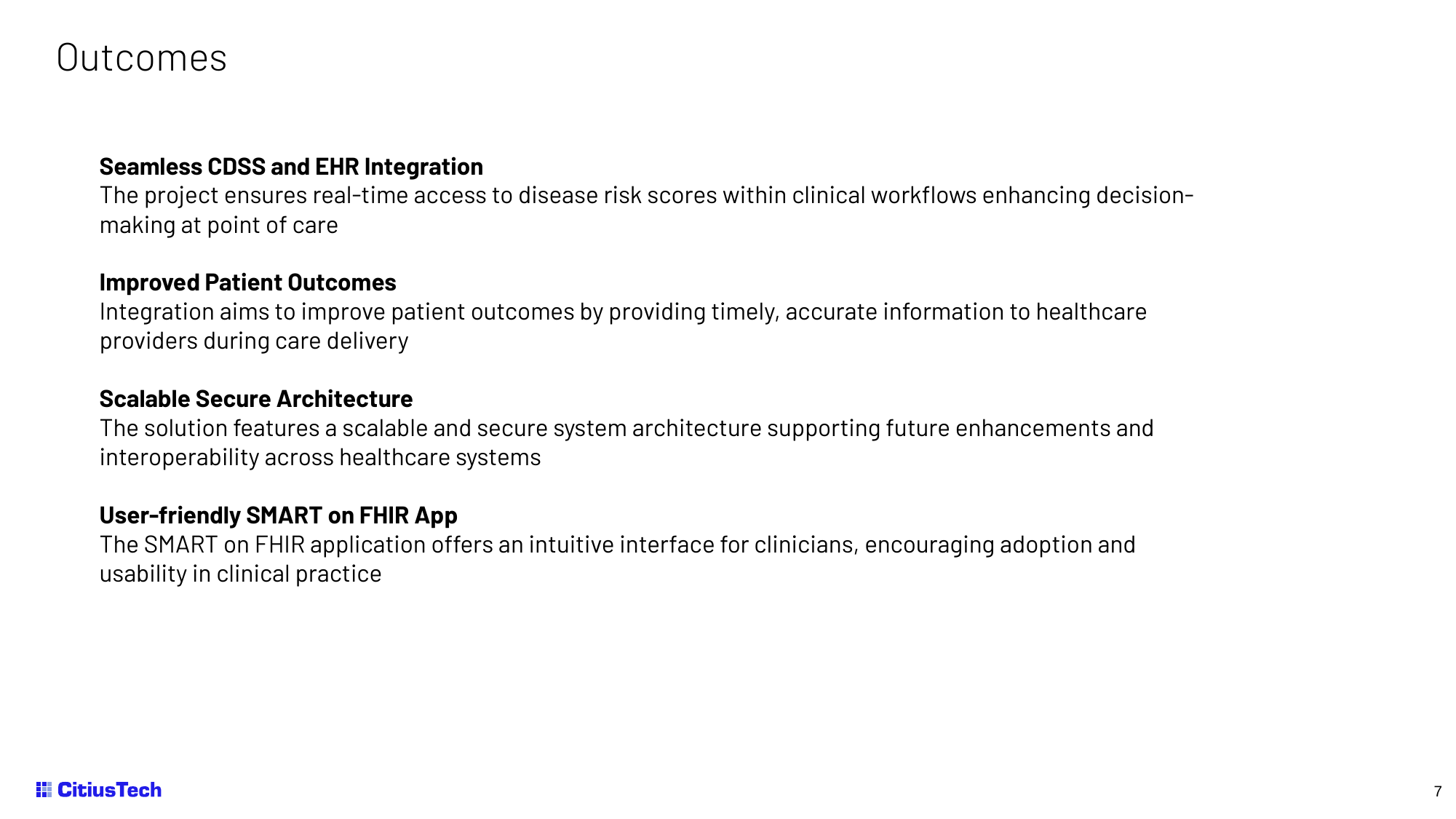

# Outcomes
Seamless CDSS and EHR Integration​
The project ensures real-time access to disease risk scores within clinical workflows enhancing decision-
making at point of care

Improved Patient Outcomes​
Integration aims to improve patient outcomes by providing timely, accurate information to healthcare
providers during care delivery

Scalable Secure Architecture​
The solution features a scalable and secure system architecture supporting future enhancements and
interoperability across healthcare systems

User-friendly SMART on FHIR App​
The SMART on FHIR application offers an intuitive interface for clinicians, encouraging adoption and
usability in clinical practice